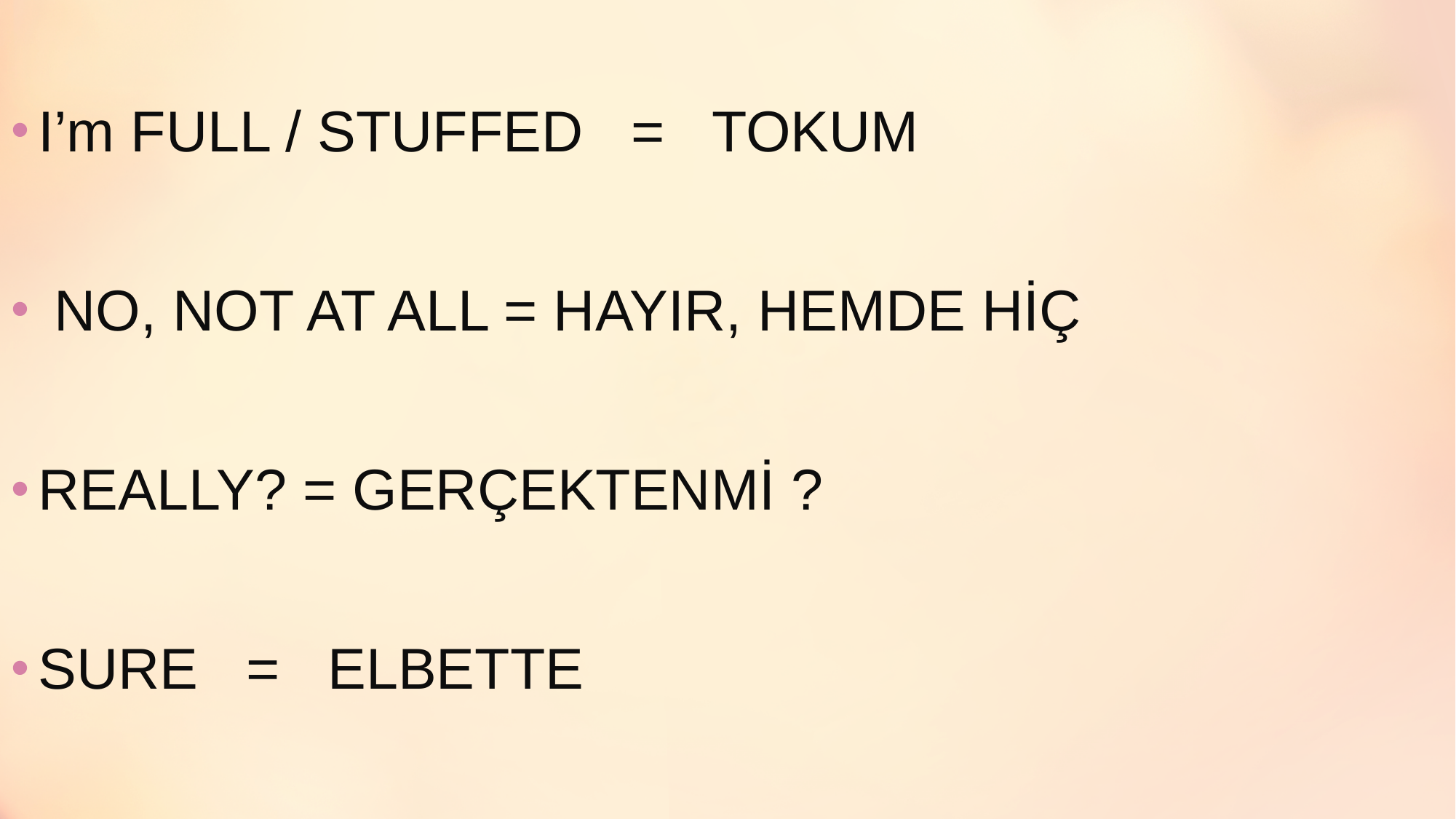

I’m FULL / STUFFED   =   TOKUM

 NO, NOT AT ALL = HAYIR, HEMDE HİÇ

REALLY? = GERÇEKTENMİ ?

SURE   =   ELBETTE